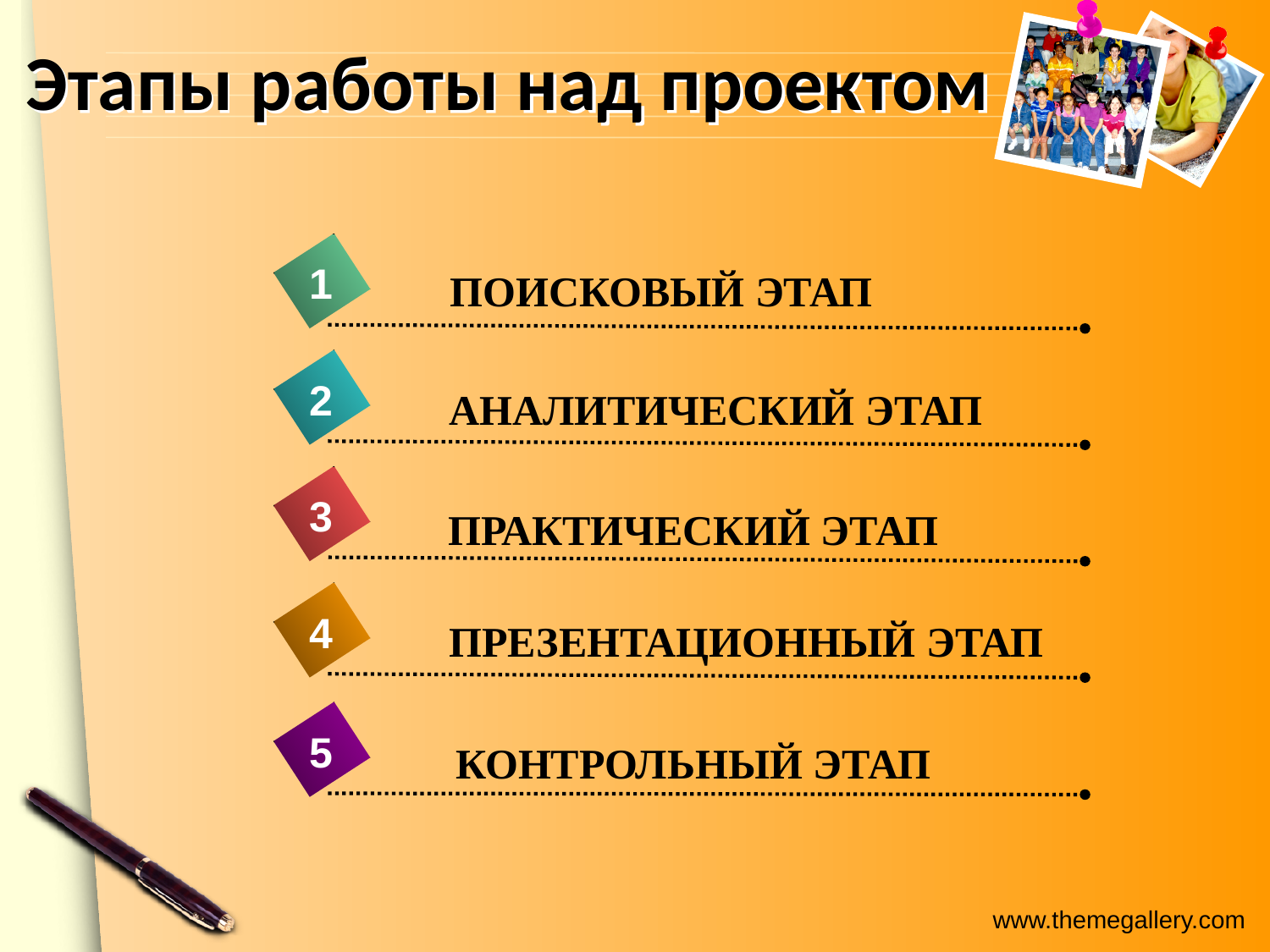

# Этапы работы над проектом

1
ПОИСКОВЫЙ ЭТАП

2
Аналитический этап

3
Практический этап

4
Презентационный этап

5
Контрольный этап